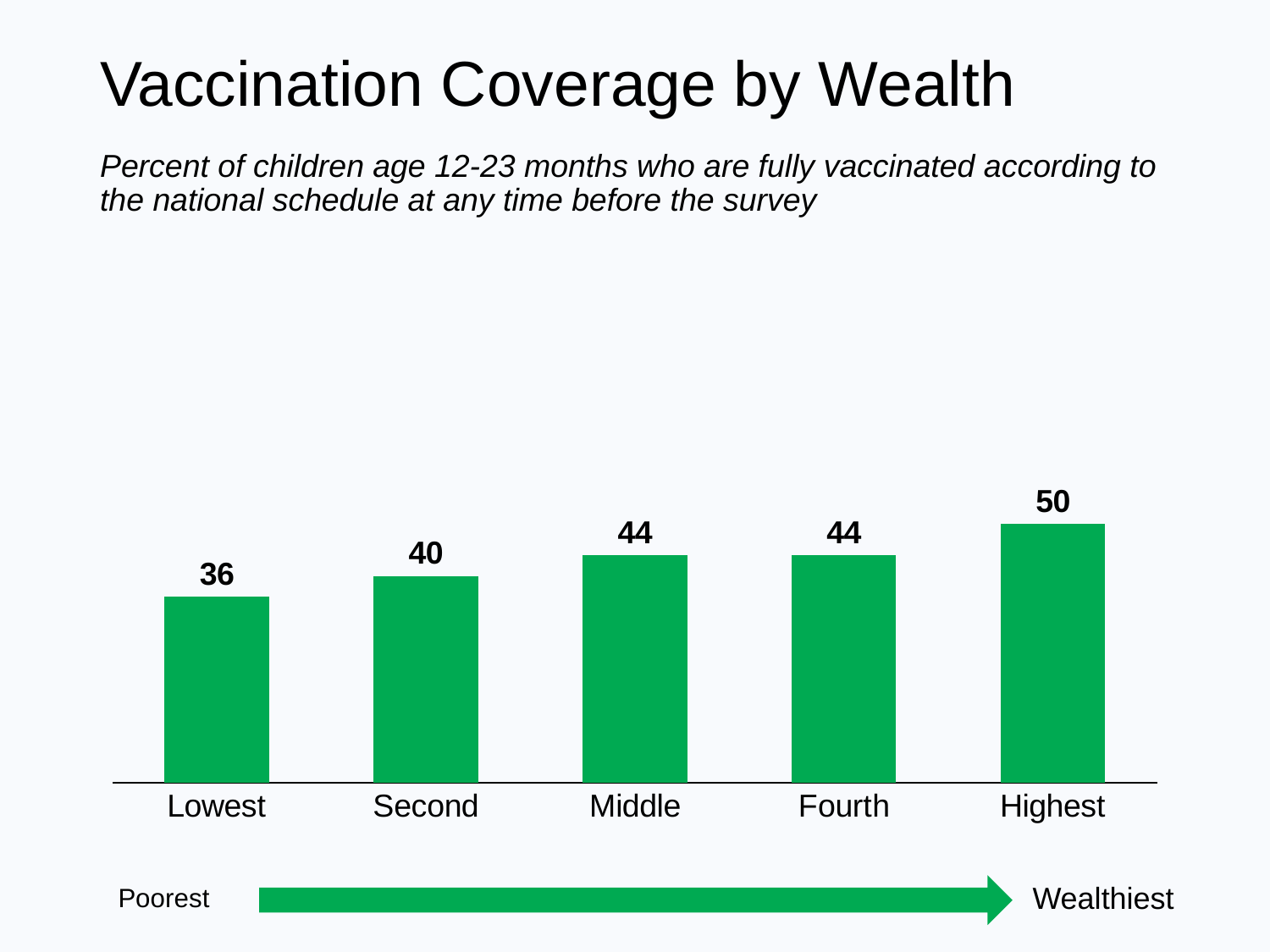

# Vaccination Coverage by Wealth
Percent of children age 12-23 months who are fully vaccinated according to the national schedule at any time before the survey

### Chart

| Category | Lowest |
|---|---|
| Lowest | 36.0 |
| Second | 40.0 |
| Middle | 44.0 |
| Fourth | 44.0 |
| Highest | 50.0 |
Wealthiest
Poorest